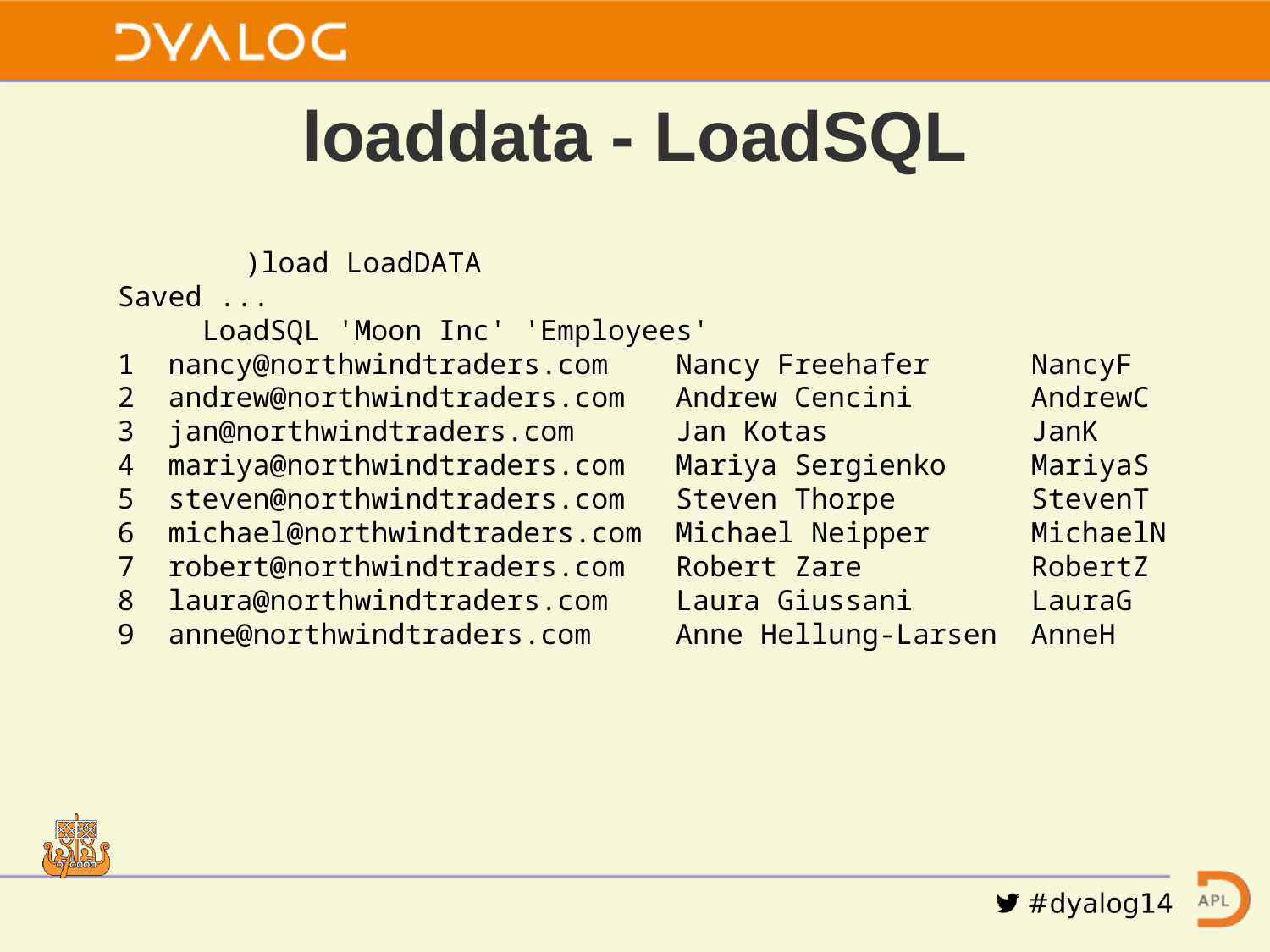

# loaddata - LoadSQL
 	)load LoadDATA
Saved ...
     LoadSQL 'Moon Inc' 'Employees'
1  nancy@northwindtraders.com    Nancy Freehafer      NancyF
2  andrew@northwindtraders.com   Andrew Cencini       AndrewC
3  jan@northwindtraders.com      Jan Kotas            JanK
4  mariya@northwindtraders.com   Mariya Sergienko     MariyaS
5  steven@northwindtraders.com   Steven Thorpe        StevenT
6  michael@northwindtraders.com  Michael Neipper      MichaelN
7  robert@northwindtraders.com   Robert Zare          RobertZ
8  laura@northwindtraders.com    Laura Giussani       LauraG
9  anne@northwindtraders.com     Anne Hellung-Larsen  AnneH